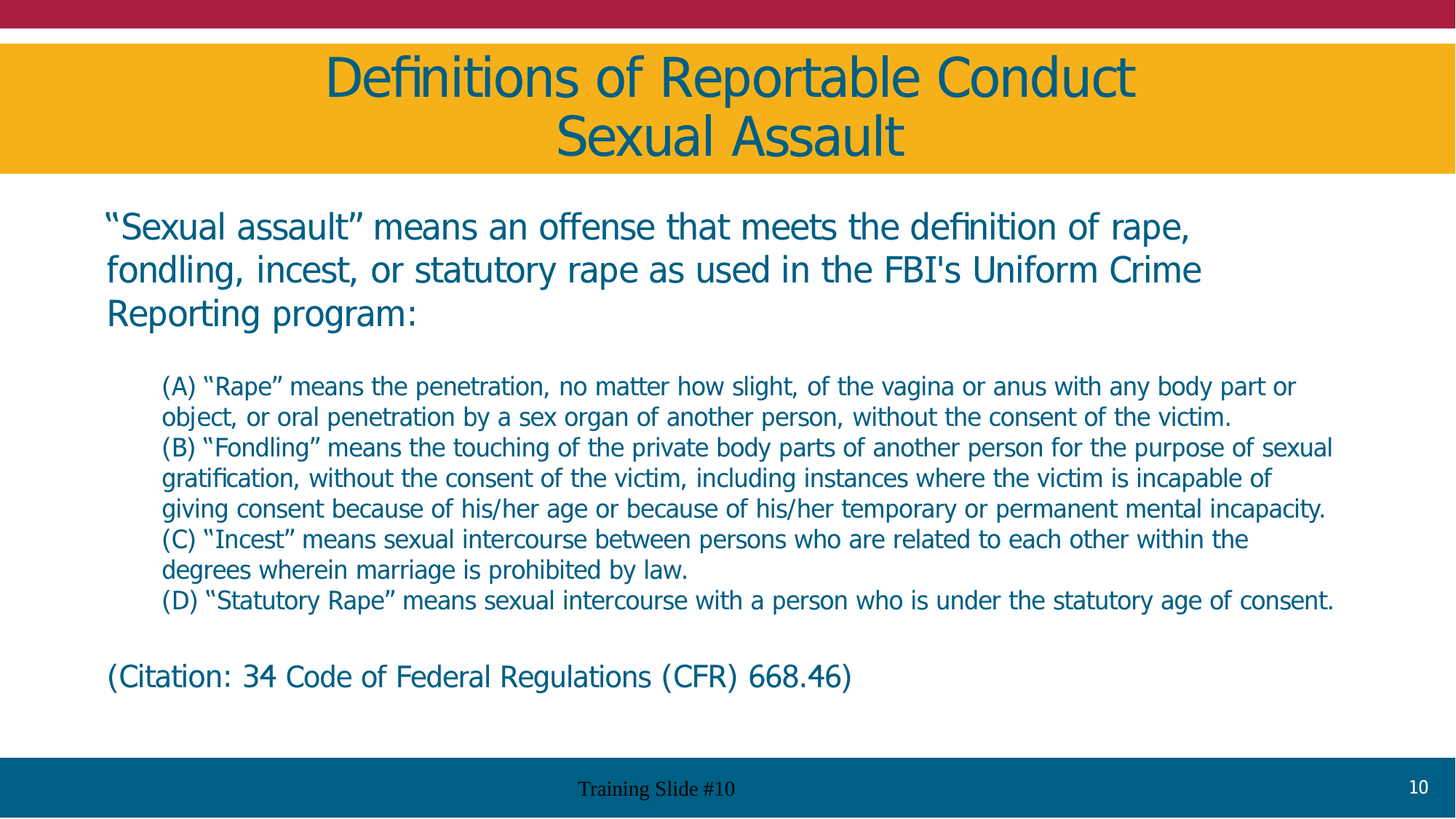

# Definitions of Reportable Conduct Sexual Assault
“Sexual assault” means an offense that meets the definition of rape, fondling, incest, or statutory rape as used in the FBI's Uniform Crime Reporting program:
(A) “Rape” means the penetration, no matter how slight, of the vagina or anus with any body part or object, or oral penetration by a sex organ of another person, without the consent of the victim.
(B) “Fondling” means the touching of the private body parts of another person for the purpose of sexual gratification, without the consent of the victim, including instances where the victim is incapable of giving consent because of his/her age or because of his/her temporary or permanent mental incapacity.
(C) “Incest” means sexual intercourse between persons who are related to each other within the degrees wherein marriage is prohibited by law.
(D) “Statutory Rape” means sexual intercourse with a person who is under the statutory age of consent.

(Citation: 34 Code of Federal Regulations (CFR) 668.46)
10
Training Slide #10